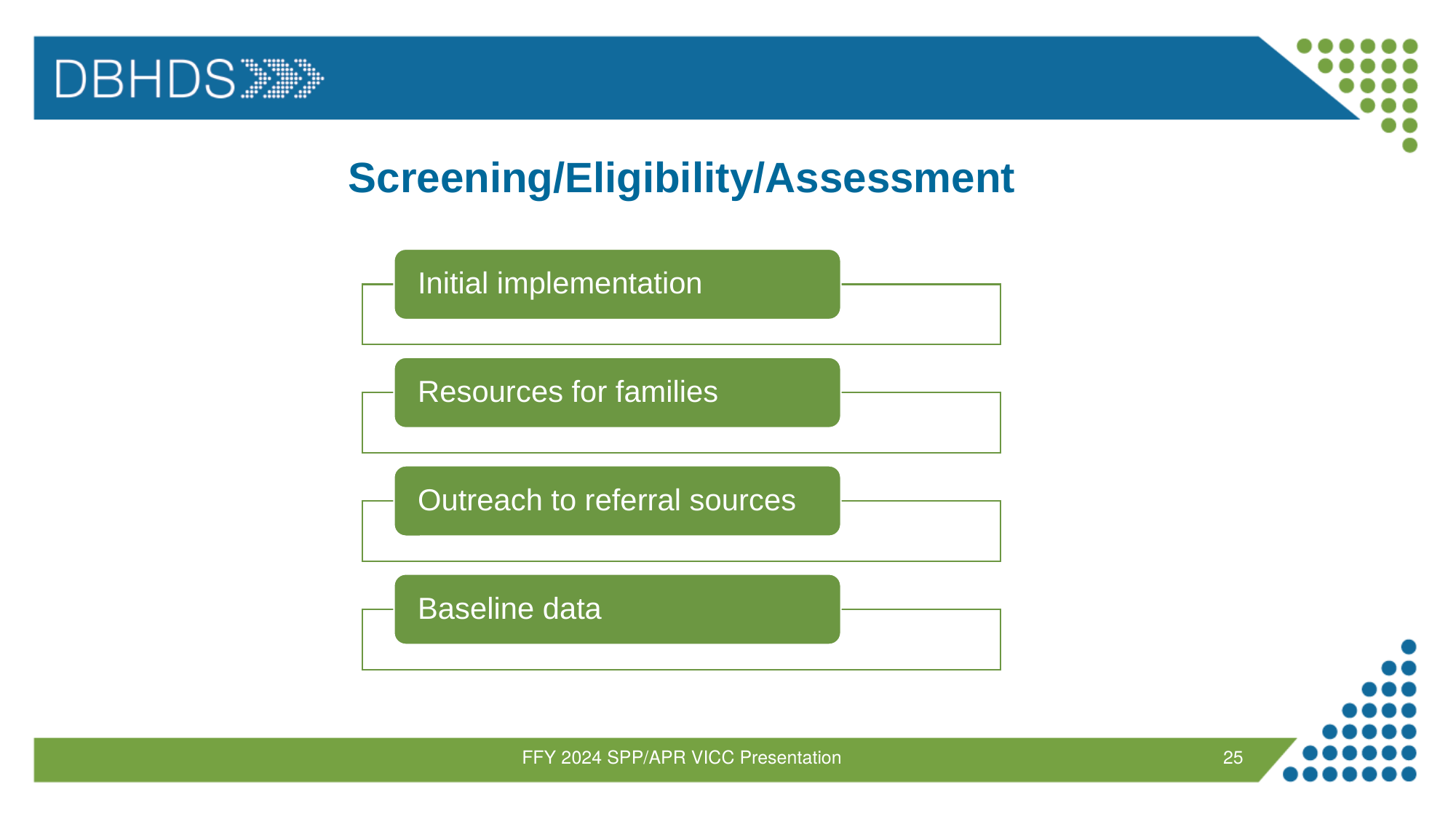

# Screening/Eligibility/Assessment

Initial implementation
Resources for families
Outreach to referral sources
Baseline data
December 10, 2025
FFY 2024 SPP/APR VICC Presentation
25